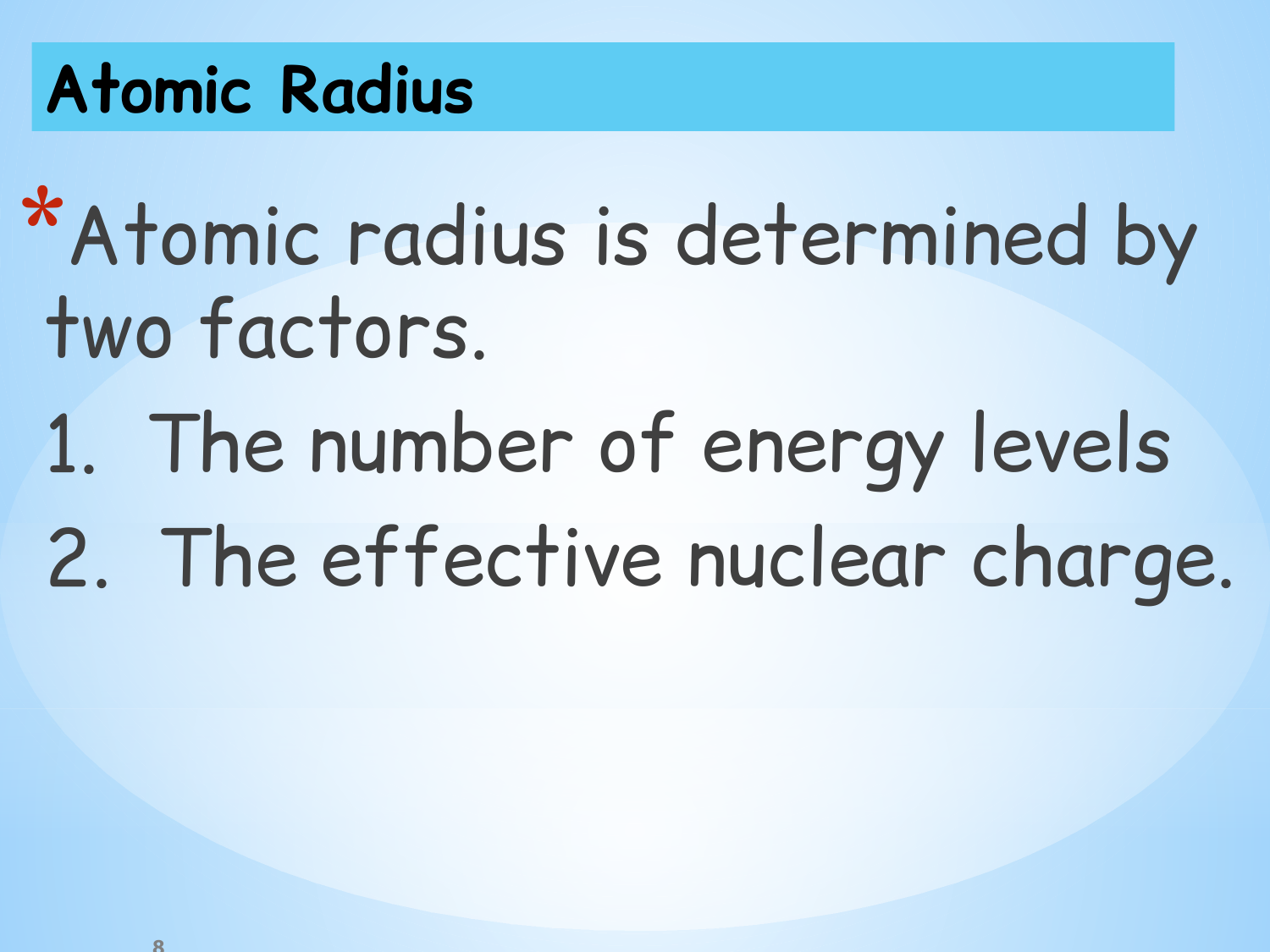

Atomic Radius
Atomic radius is determined by two factors.
	1.  The number of energy levels
	2.  The effective nuclear charge.
8